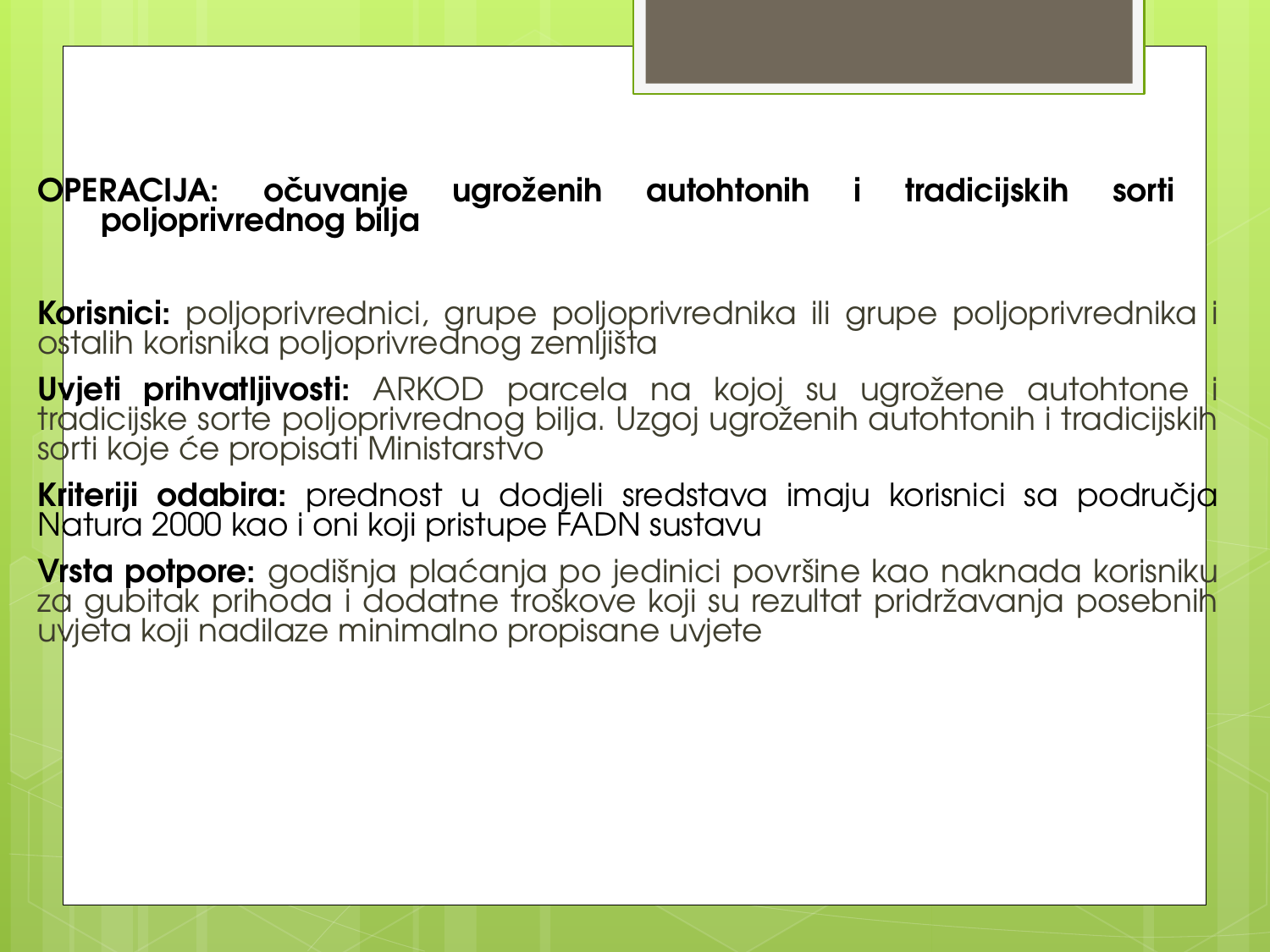

OPERACIJA: očuvanje ugroženih autohtonih i tradicijskih sorti  poljoprivrednog bilja

Korisnici: poljoprivrednici, grupe poljoprivrednika ili grupe poljoprivrednika i ostalih korisnika poljoprivrednog zemljišta
Uvjeti prihvatljivosti: ARKOD parcela na kojoj su ugrožene autohtone i tradicijske sorte poljoprivrednog bilja. Uzgoj ugroženih autohtonih i tradicijskih sorti koje će propisati Ministarstvo
Kriteriji odabira: prednost u dodjeli sredstava imaju korisnici sa područja Natura 2000 kao i oni koji pristupe FADN sustavu
Vrsta potpore: godišnja plaćanja po jedinici površine kao naknada korisniku za gubitak prihoda i dodatne troškove koji su rezultat pridržavanja posebnih uvjeta koji nadilaze minimalno propisane uvjete